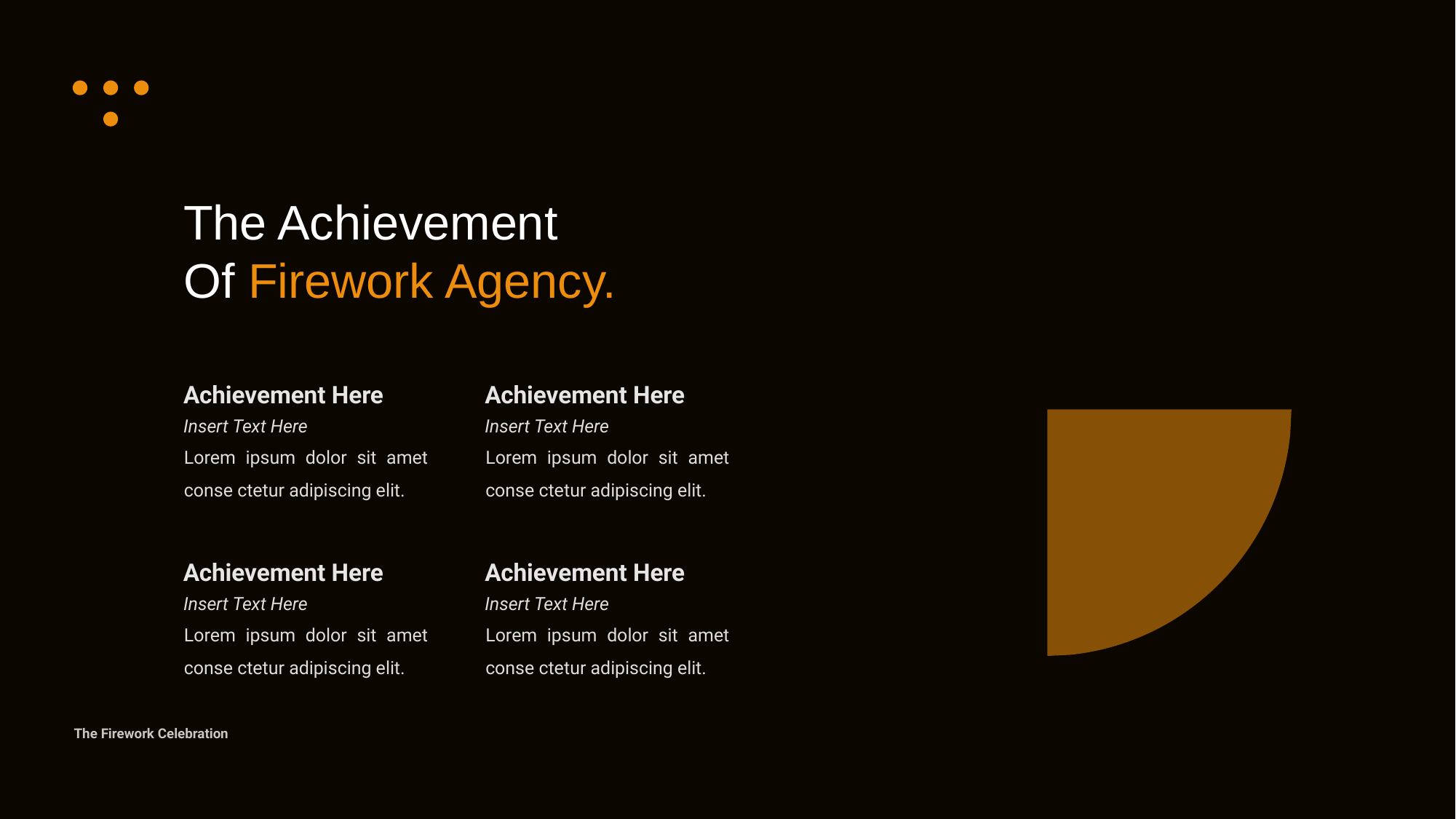

The Achievement Of Firework Agency.
Achievement Here
Achievement Here
Insert Text Here
Insert Text Here

Lorem ipsum dolor sit amet conse ctetur adipiscing elit.
Lorem ipsum dolor sit amet conse ctetur adipiscing elit.
Achievement Here
Achievement Here
Insert Text Here
Insert Text Here
Lorem ipsum dolor sit amet conse ctetur adipiscing elit.
Lorem ipsum dolor sit amet conse ctetur adipiscing elit.
The Firework Celebration